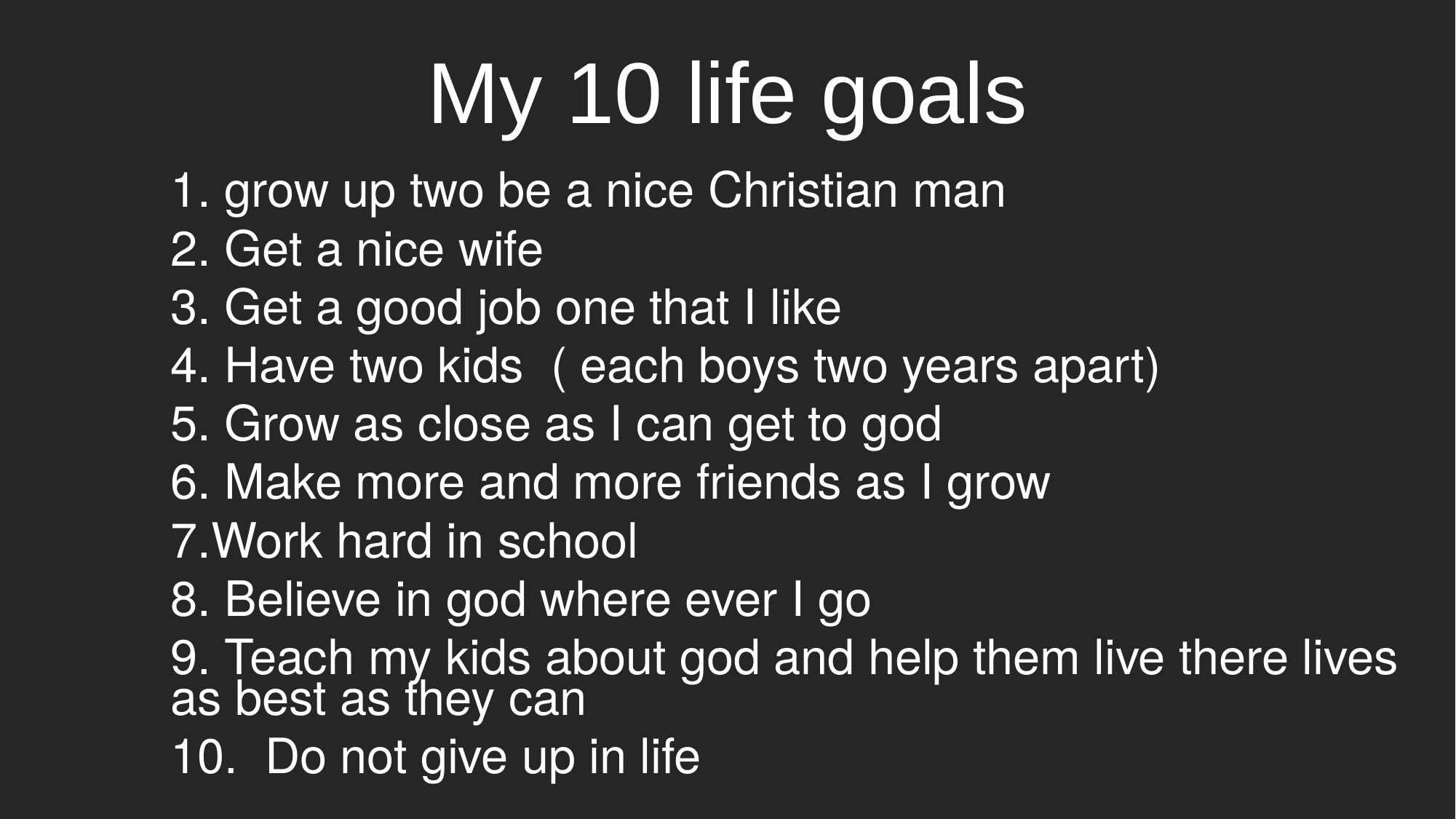

# My 10 life goals
1. grow up two be a nice Christian man
2. Get a nice wife
3. Get a good job one that I like
4. Have two kids  ( each boys two years apart)
5. Grow as close as I can get to god
6. Make more and more friends as I grow
7.Work hard in school
8. Believe in god where ever I go
9. Teach my kids about god and help them live there lives as best as they can
10.  Do not give up in life